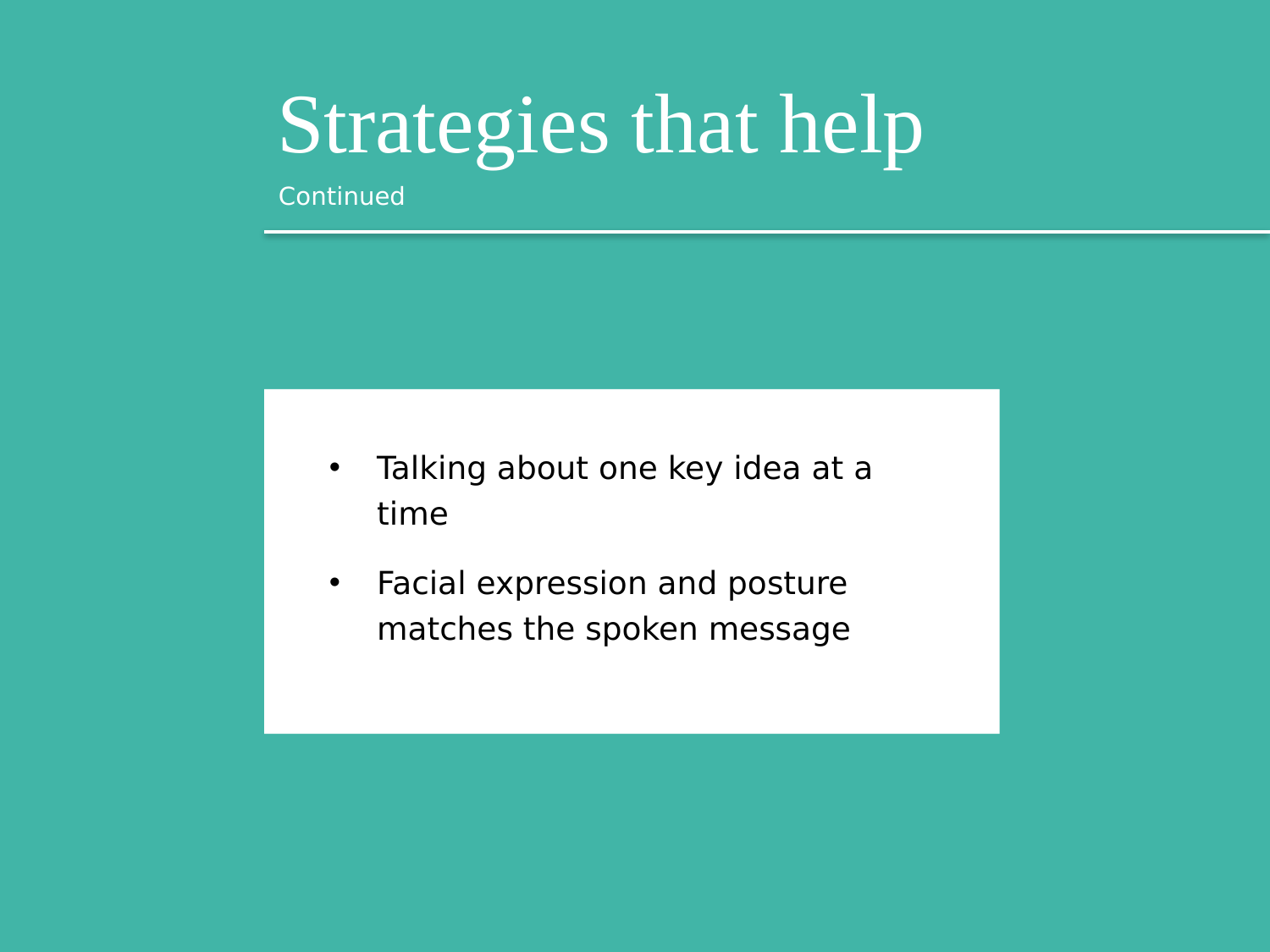

Strategies that help
Continued

Talking about one key idea at a time
Facial expression and posture matches the spoken message